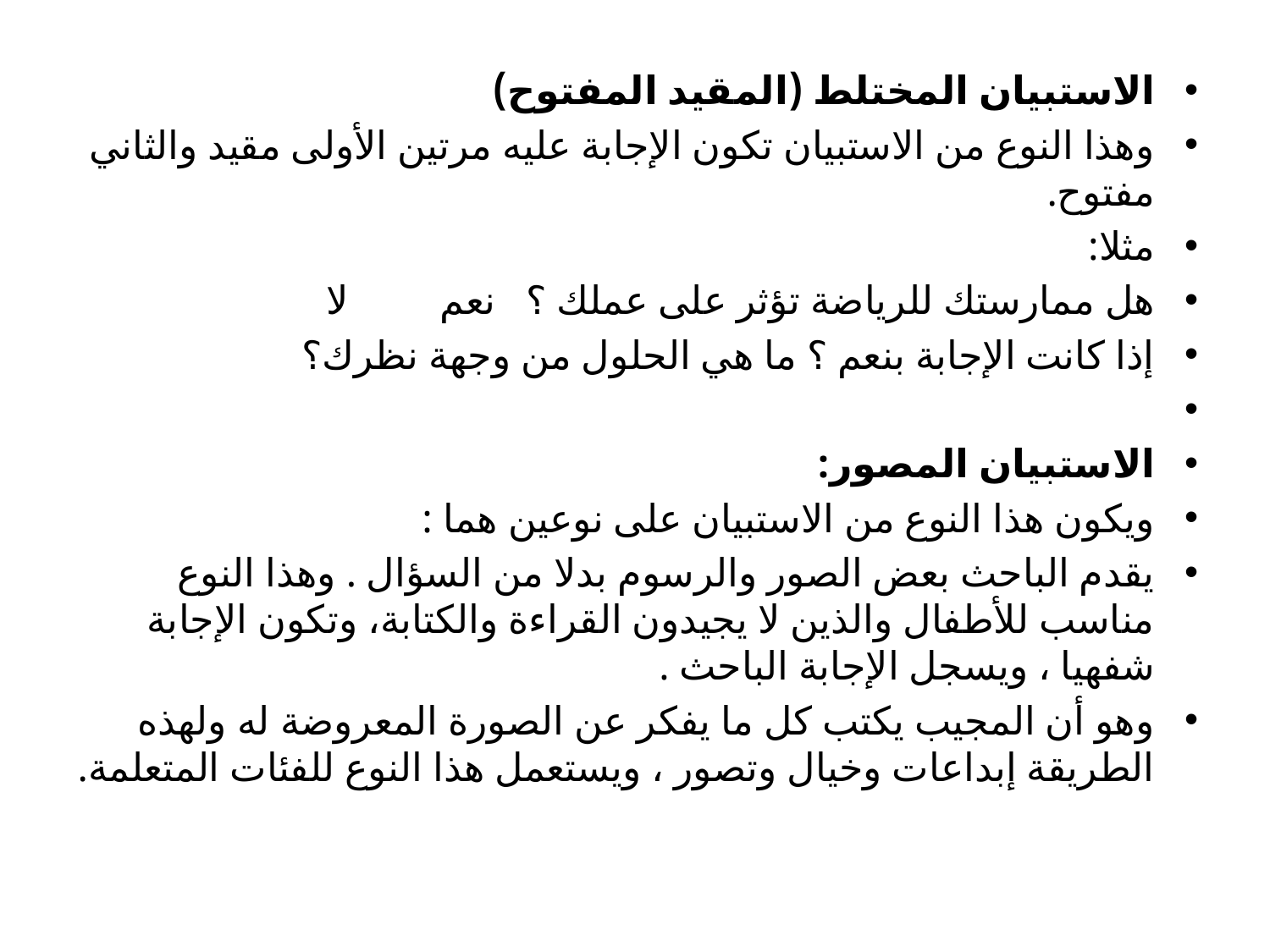

الاستبيان المختلط (المقيد المفتوح)
وهذا النوع من الاستبيان تكون الإجابة عليه مرتين الأولى مقيد والثاني مفتوح.
مثلا:
هل ممارستك للرياضة تؤثر على عملك ؟   نعم         لا
إذا كانت الإجابة بنعم ؟ ما هي الحلول من وجهة نظرك؟

الاستبيان المصور:
ويكون هذا النوع من الاستبيان على نوعين هما :
يقدم الباحث بعض الصور والرسوم بدلا من السؤال . وهذا النوع مناسب للأطفال والذين لا يجيدون القراءة والكتابة، وتكون الإجابة شفهيا ، ويسجل الإجابة الباحث .
وهو أن المجيب يكتب كل ما يفكر عن الصورة المعروضة له ولهذه الطريقة إبداعات وخيال وتصور ، ويستعمل هذا النوع للفئات المتعلمة.